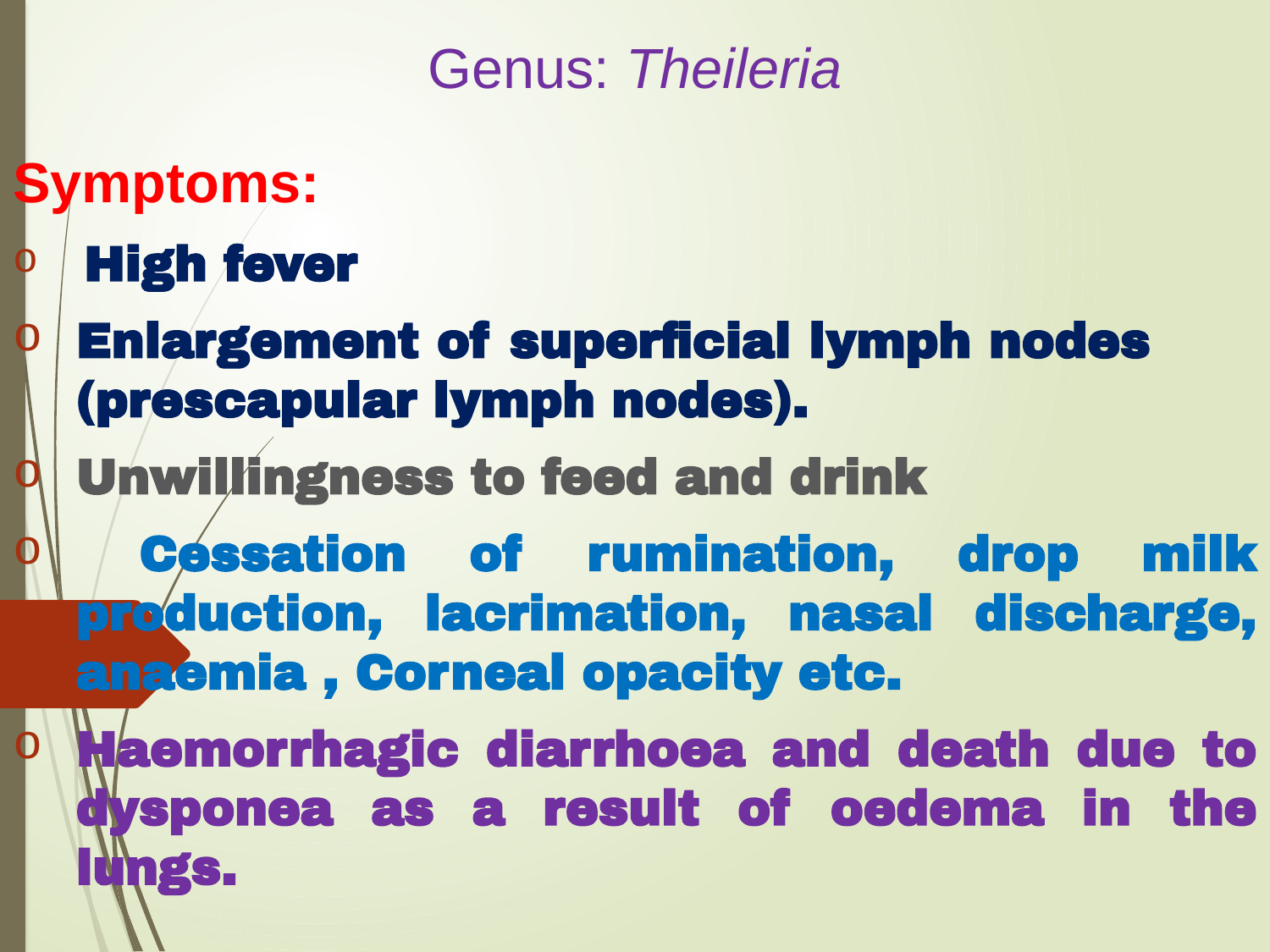

# Genus: Theileria
Symptoms:
  High fever
Enlargement of superficial lymph nodes       (prescapular lymph nodes).
Unwillingness to feed and drink
 Cessation of rumination, drop milk production, lacrimation, nasal discharge, anaemia , Corneal opacity etc.
Haemorrhagic diarrhoea and death due to dysponea as a result of oedema in the lungs.